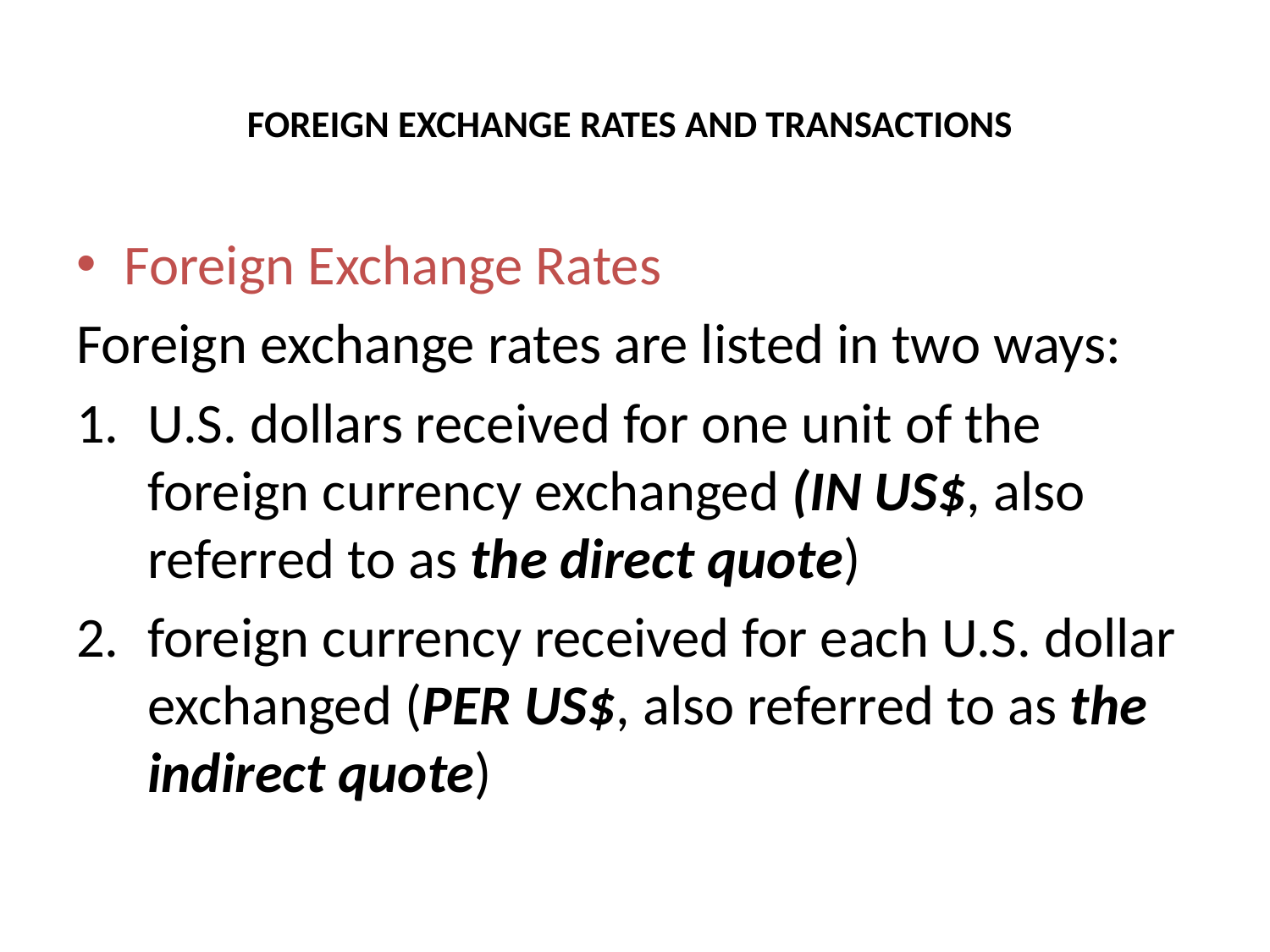

# FOREIGN EXCHANGE RATES AND TRANSACTIONS
Foreign Exchange Rates
Foreign exchange rates are listed in two ways:
U.S. dollars received for one unit of the foreign currency exchanged (IN US$, also referred to as the direct quote)
foreign currency received for each U.S. dollar exchanged (PER US$, also referred to as the indirect quote)